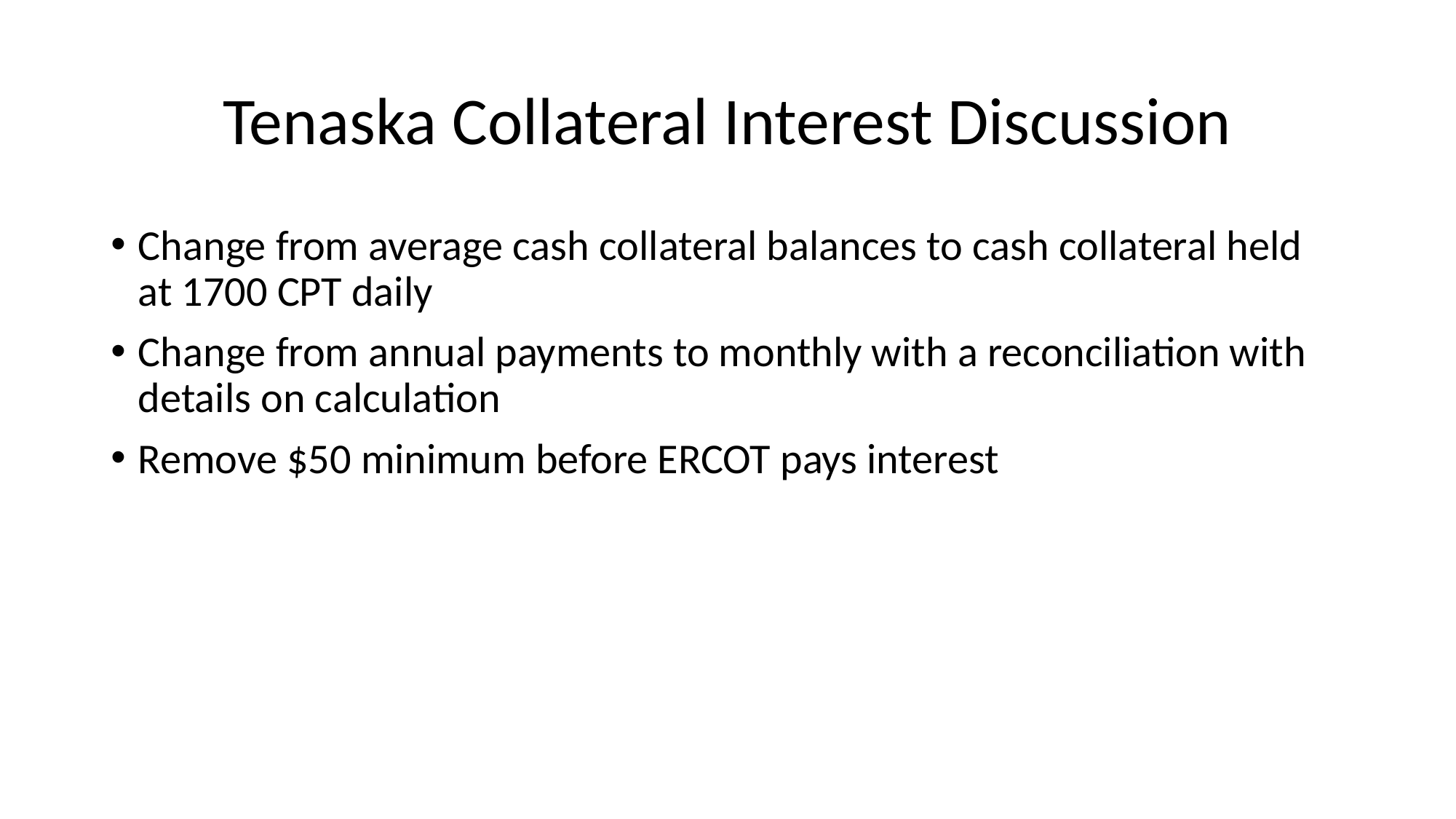

# Tenaska Collateral Interest Discussion
Change from average cash collateral balances to cash collateral held at 1700 CPT daily
Change from annual payments to monthly with a reconciliation with details on calculation
Remove $50 minimum before ERCOT pays interest